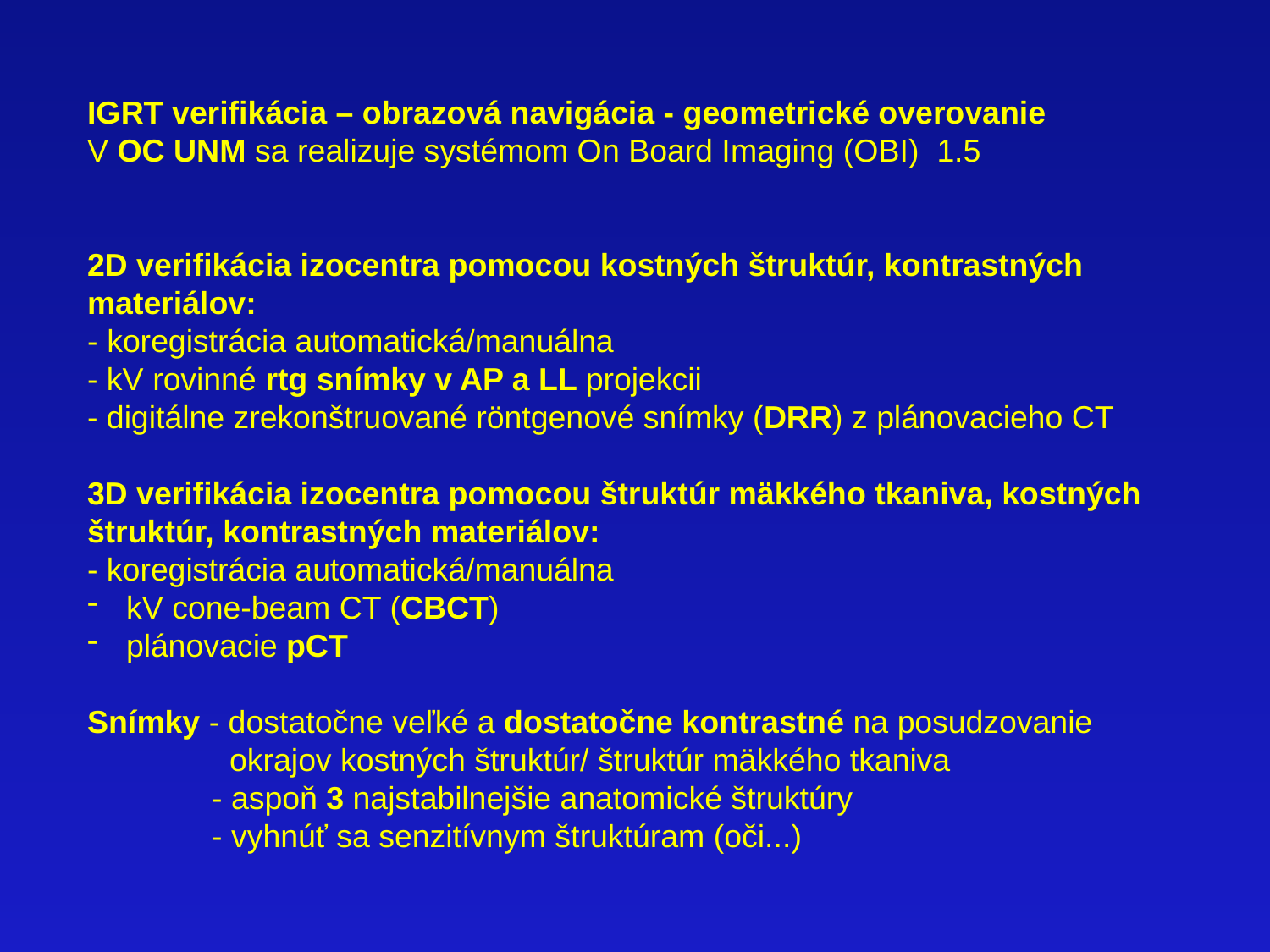

IGRT verifikácia – obrazová navigácia - geometrické overovanie
V OC UNM sa realizuje systémom On Board Imaging (OBI)  1.5

2D verifikácia izocentra pomocou kostných štruktúr, kontrastných materiálov:
- koregistrácia automatická/manuálna
- kV rovinné rtg snímky v AP a LL projekcii
- digitálne zrekonštruované röntgenové snímky (DRR) z plánovacieho CT

3D verifikácia izocentra pomocou štruktúr mäkkého tkaniva, kostných štruktúr, kontrastných materiálov:
- koregistrácia automatická/manuálna
 kV cone-beam CT (CBCT)
 plánovacie pCT

Snímky - dostatočne veľké a dostatočne kontrastné na posudzovanie
                okrajov kostných štruktúr/ štruktúr mäkkého tkaniva
              - aspoň 3 najstabilnejšie anatomické štruktúry
              - vyhnúť sa senzitívnym štruktúram (oči...)